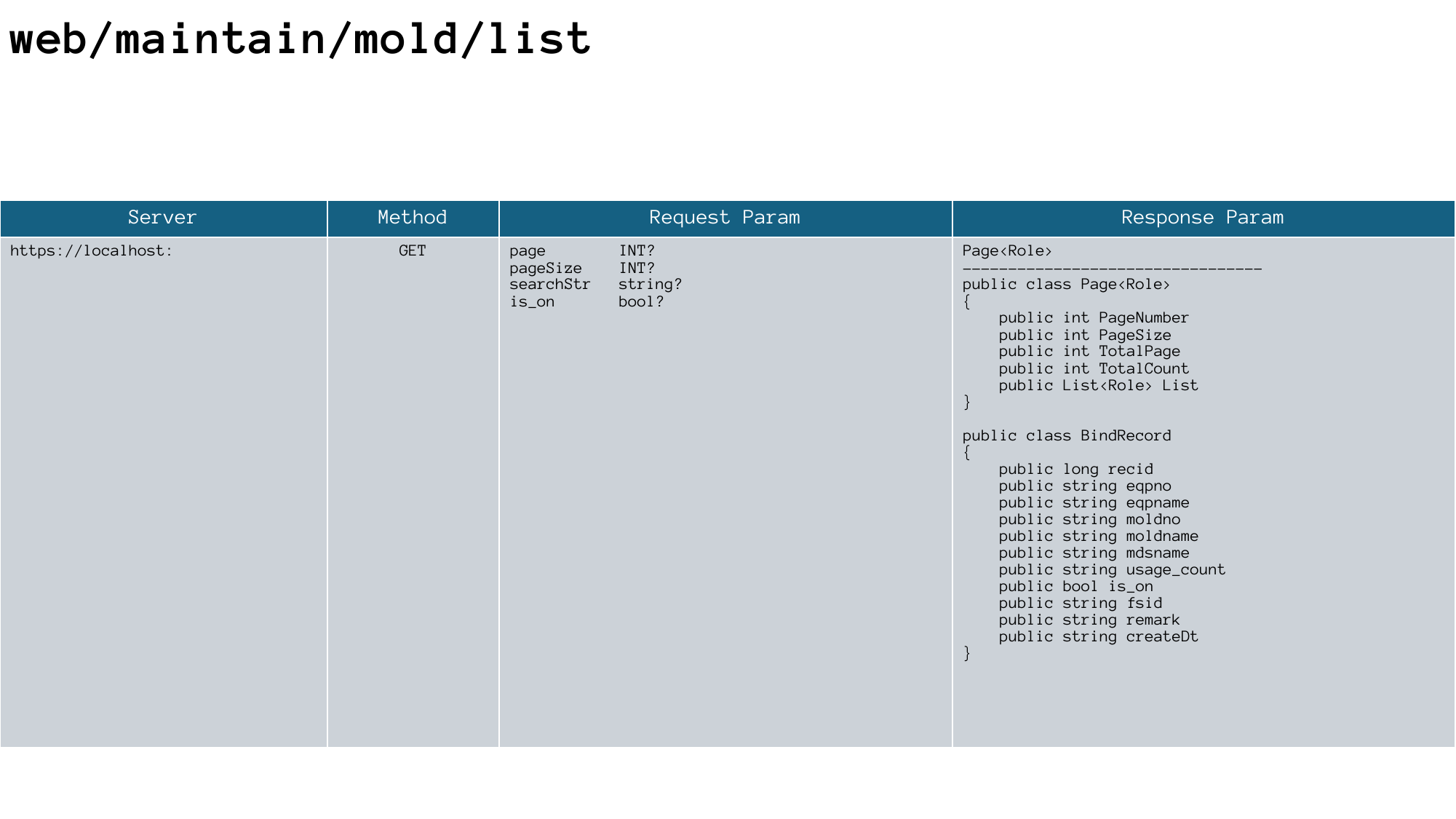

web/maintain/mold/list
| Server | Method | Request Param | Response Param |
| --- | --- | --- | --- |
| https://localhost: | GET | page INT? pageSize INT? searchStr string? is\_on bool? | Page<Role> --------------------------------- public class Page<Role> { public int PageNumber public int PageSize public int TotalPage public int TotalCount public List<Role> List } public class BindRecord { public long recid public string eqpno public string eqpname public string moldno public string moldname public string mdsname public string usage\_count public bool is\_on public string fsid public string remark public string createDt } |